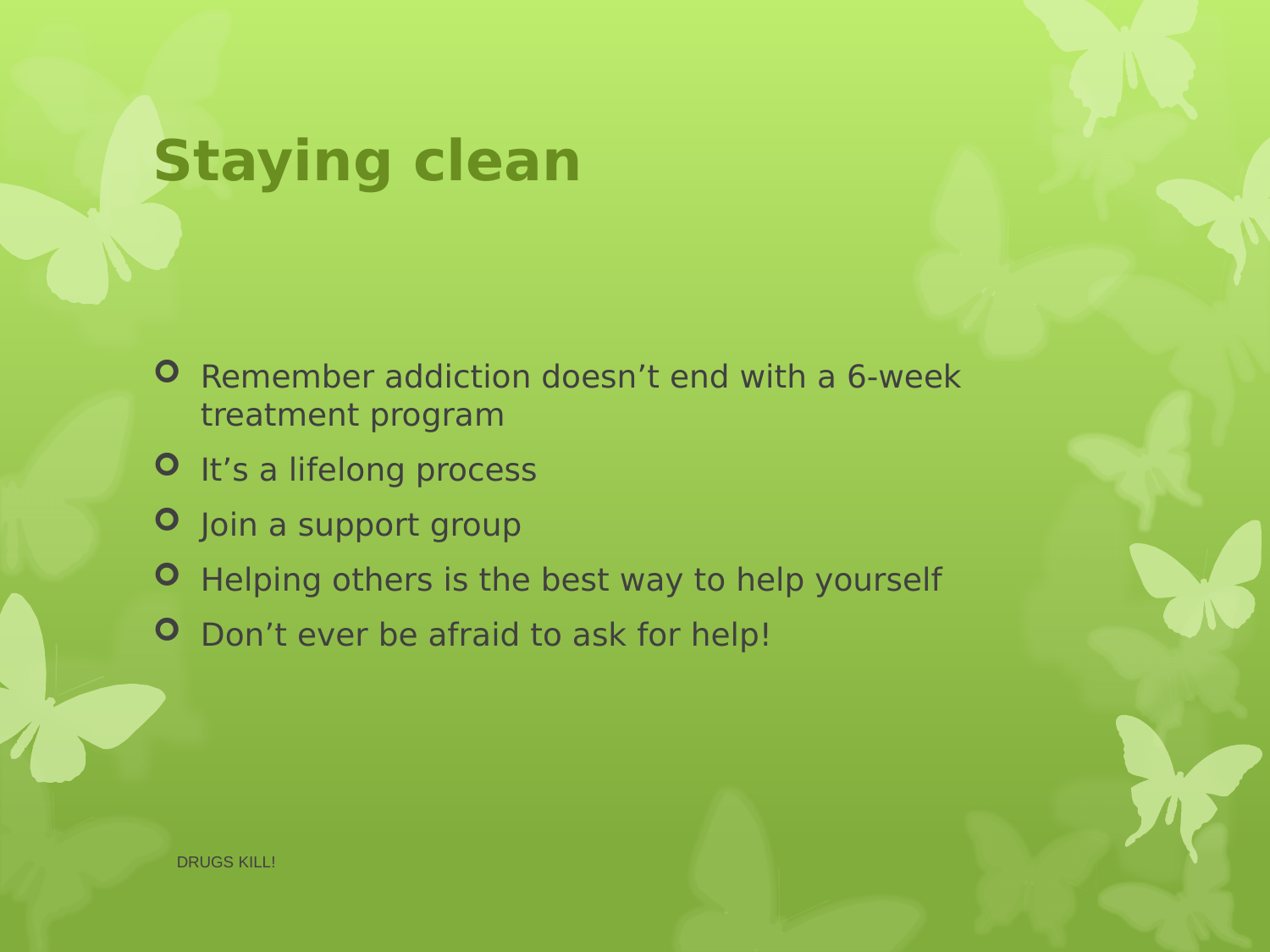

# Staying clean
Remember addiction doesn’t end with a 6-week treatment program
It’s a lifelong process
Join a support group
Helping others is the best way to help yourself
Don’t ever be afraid to ask for help!

DRUGS KILL!